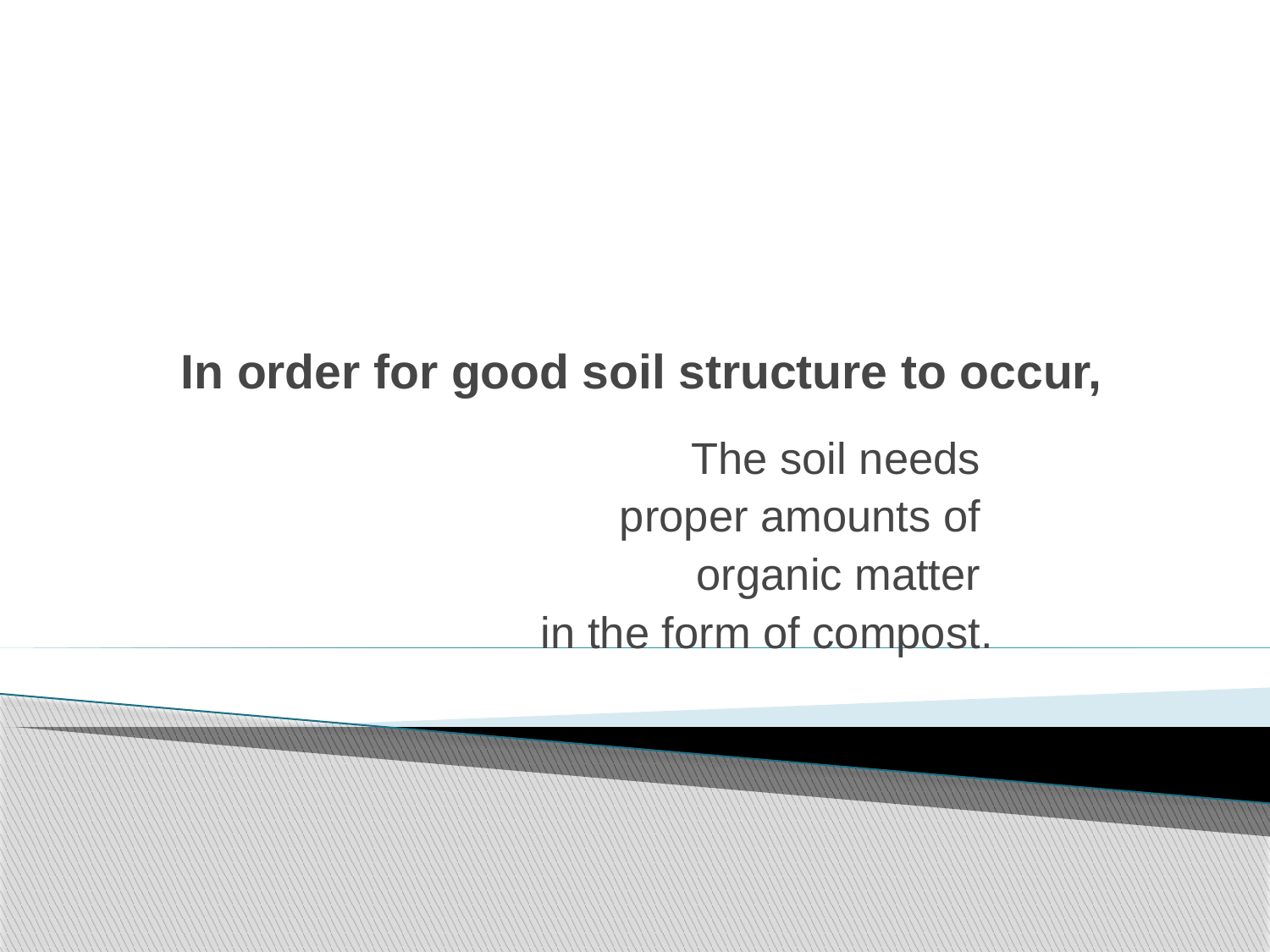

# In order for good soil structure to occur,
The soil needs
proper amounts of
organic matter
in the form of compost.